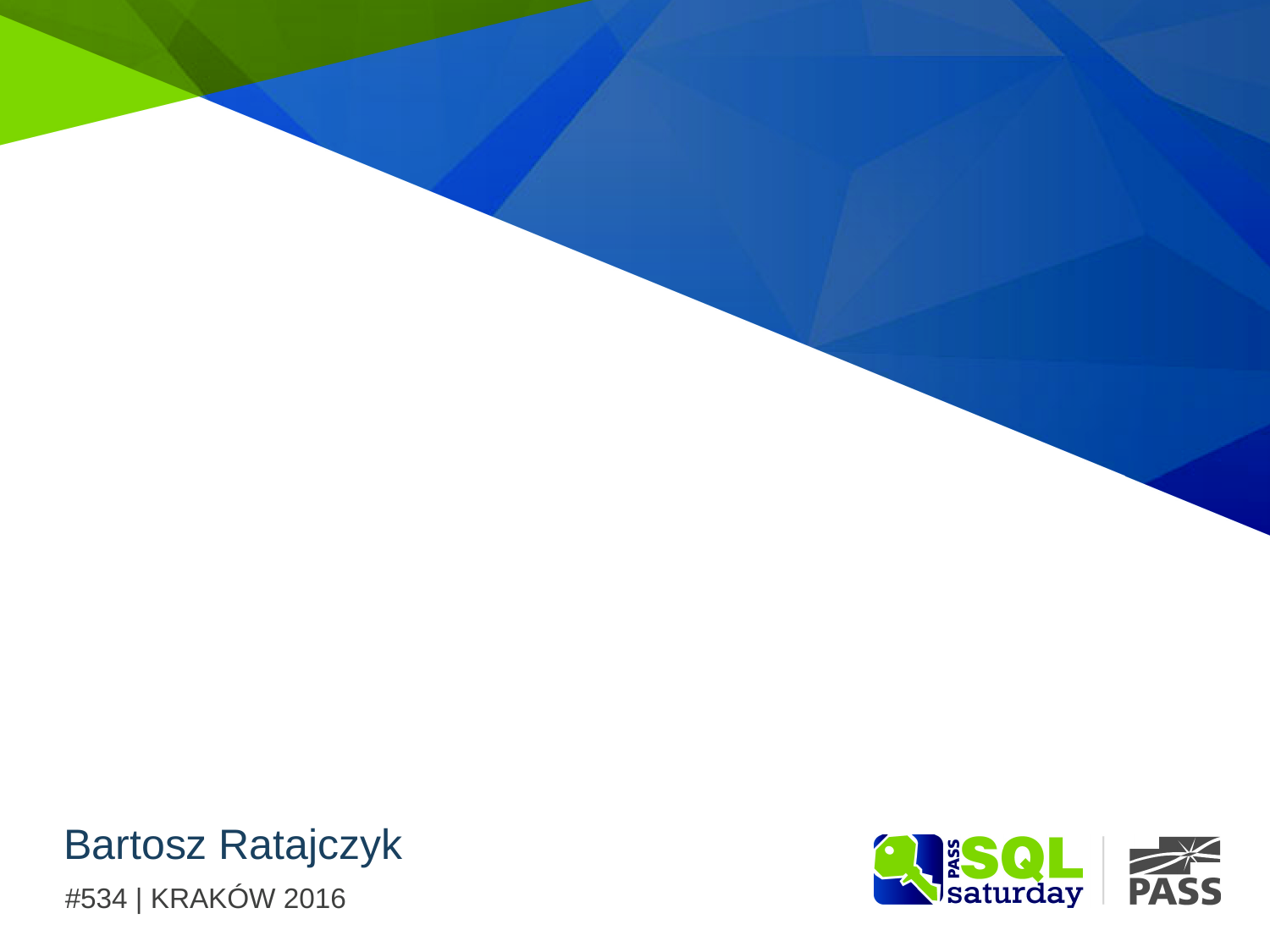

#
Bartosz Ratajczyk
#534 | KRAKÓW 2016